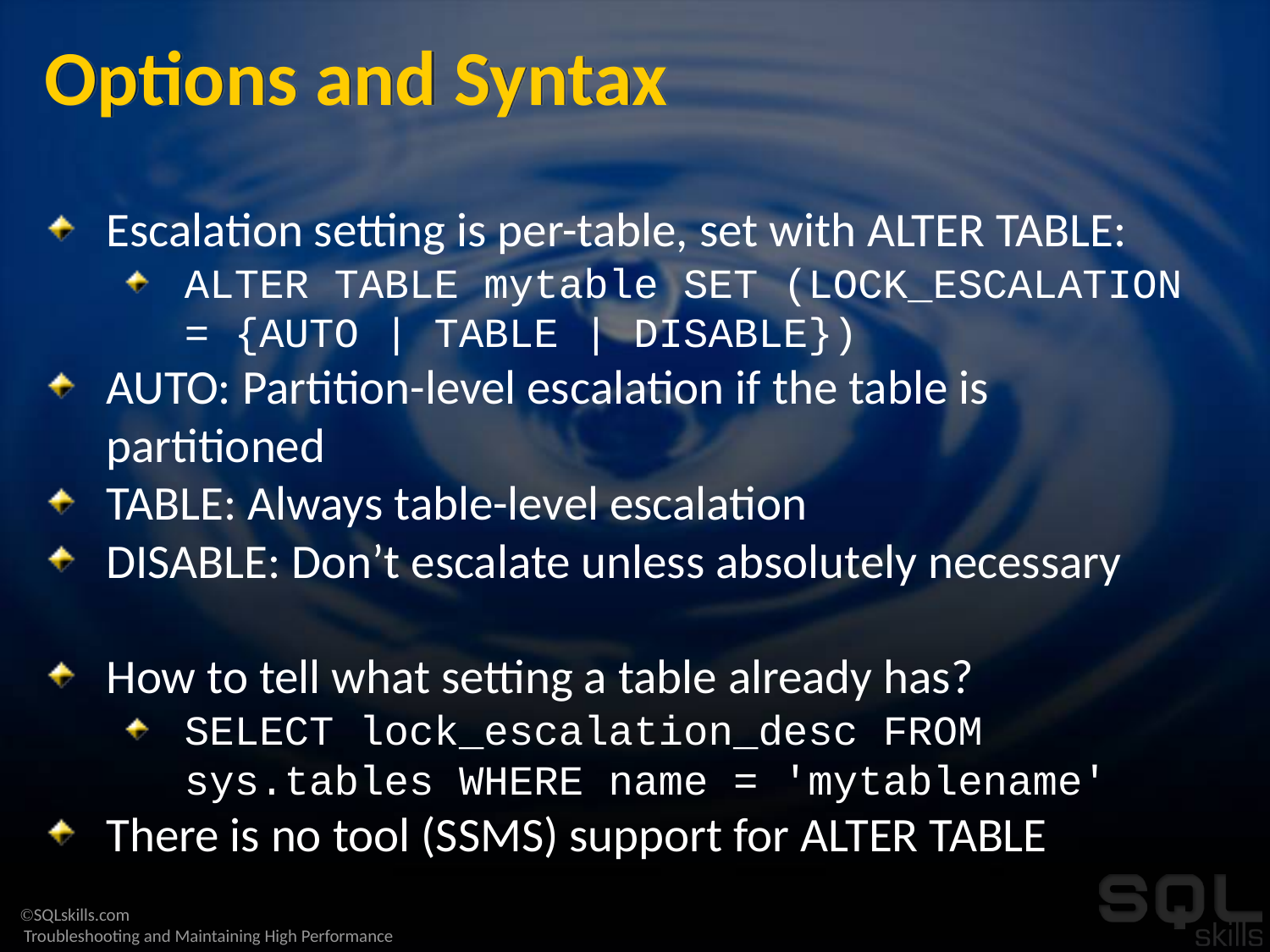

# Options and Syntax
Escalation setting is per-table, set with ALTER TABLE:
ALTER TABLE mytable SET (LOCK_ESCALATION = {AUTO | TABLE | DISABLE})
AUTO: Partition-level escalation if the table is partitioned
TABLE: Always table-level escalation
DISABLE: Don’t escalate unless absolutely necessary

How to tell what setting a table already has?
SELECT lock_escalation_desc FROM sys.tables WHERE name = 'mytablename'
There is no tool (SSMS) support for ALTER TABLE